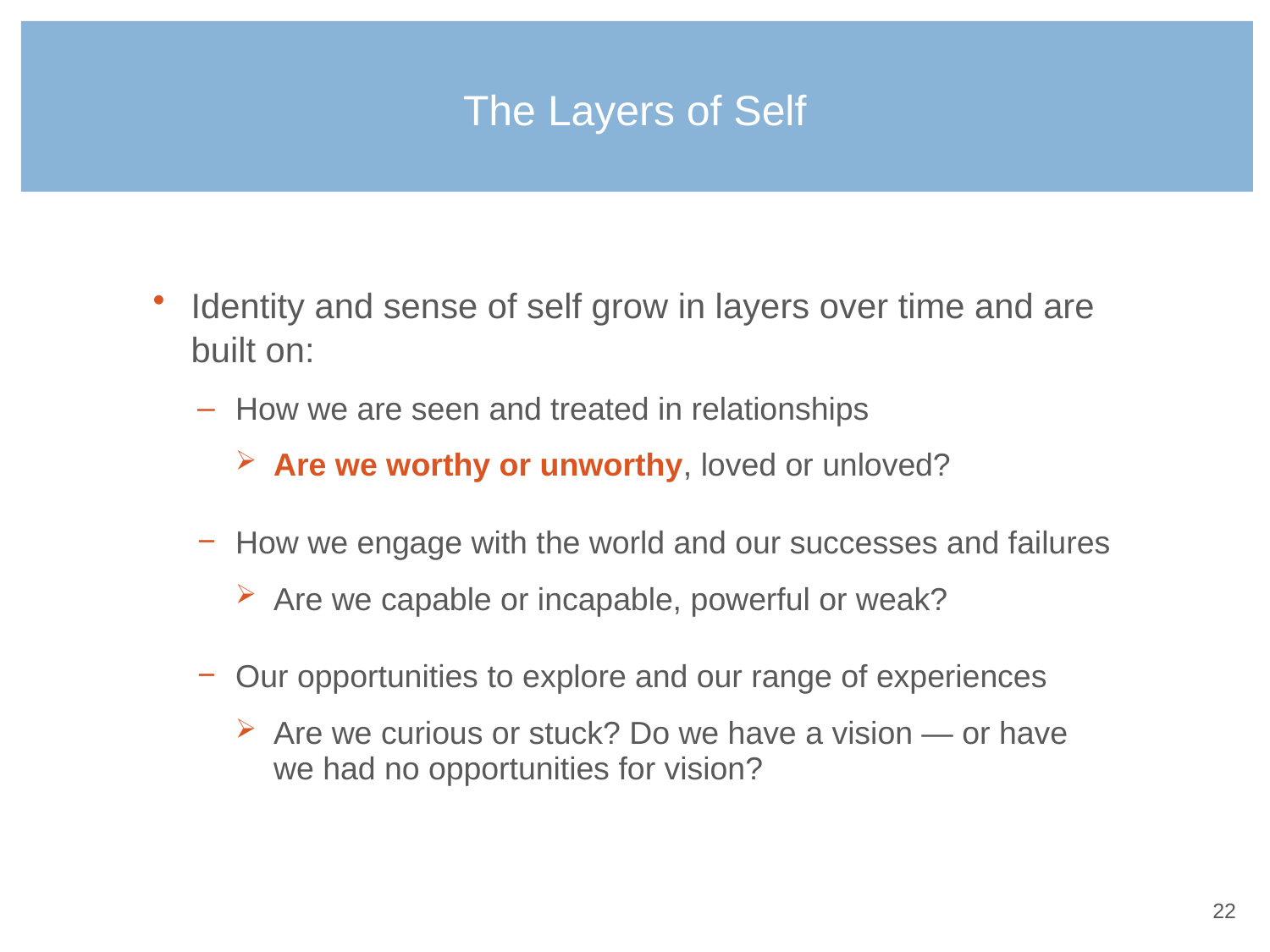

# The Layers of Self
Identity and sense of self grow in layers over time and are built on:
How we are seen and treated in relationships
Are we worthy or unworthy, loved or unloved?
How we engage with the world and our successes and failures
Are we capable or incapable, powerful or weak?
Our opportunities to explore and our range of experiences
Are we curious or stuck? Do we have a vision — or have we had no opportunities for vision?
22